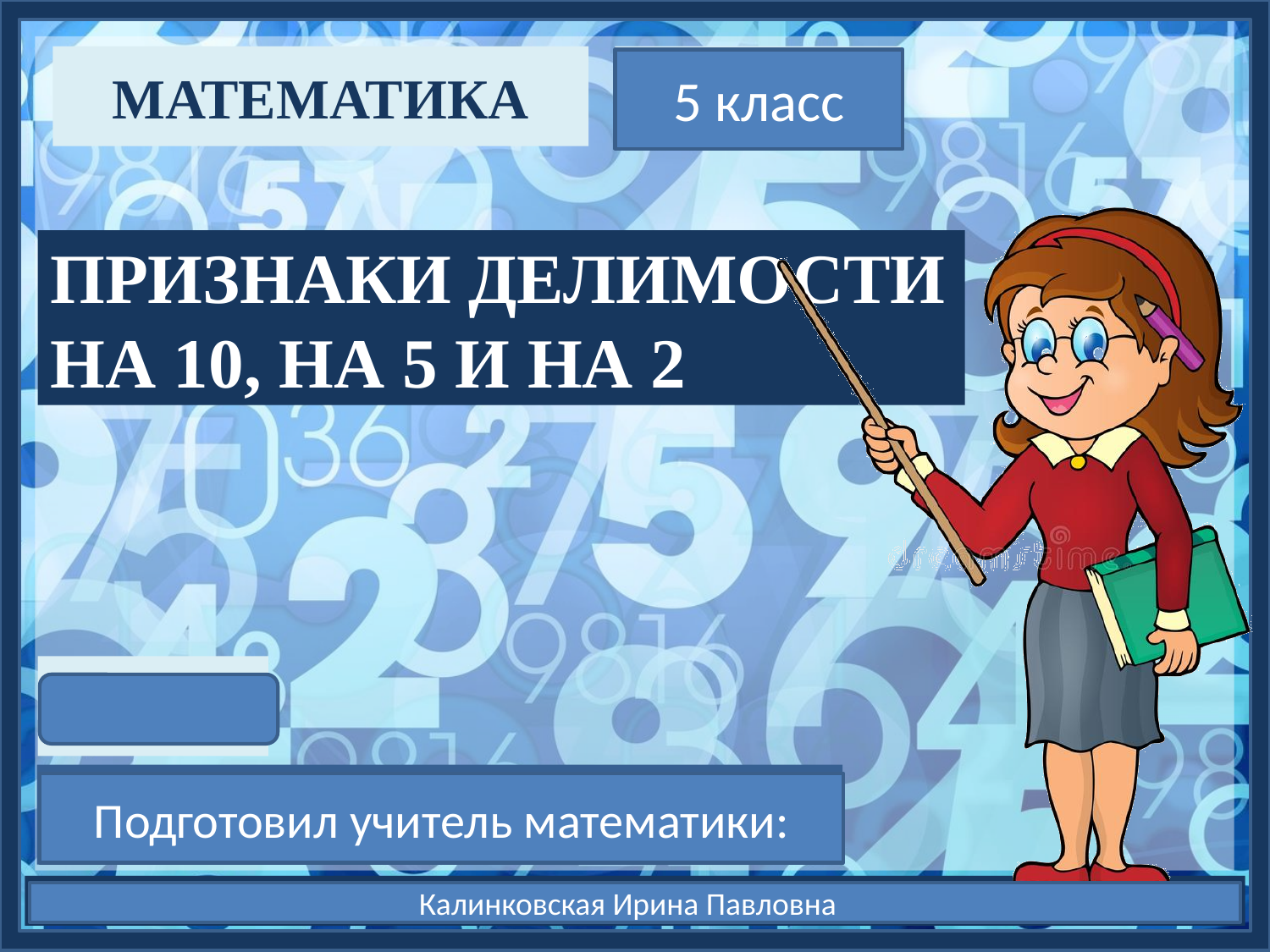

5 класс

Подготовил учитель математики:
Калинковская Ирина Павловна